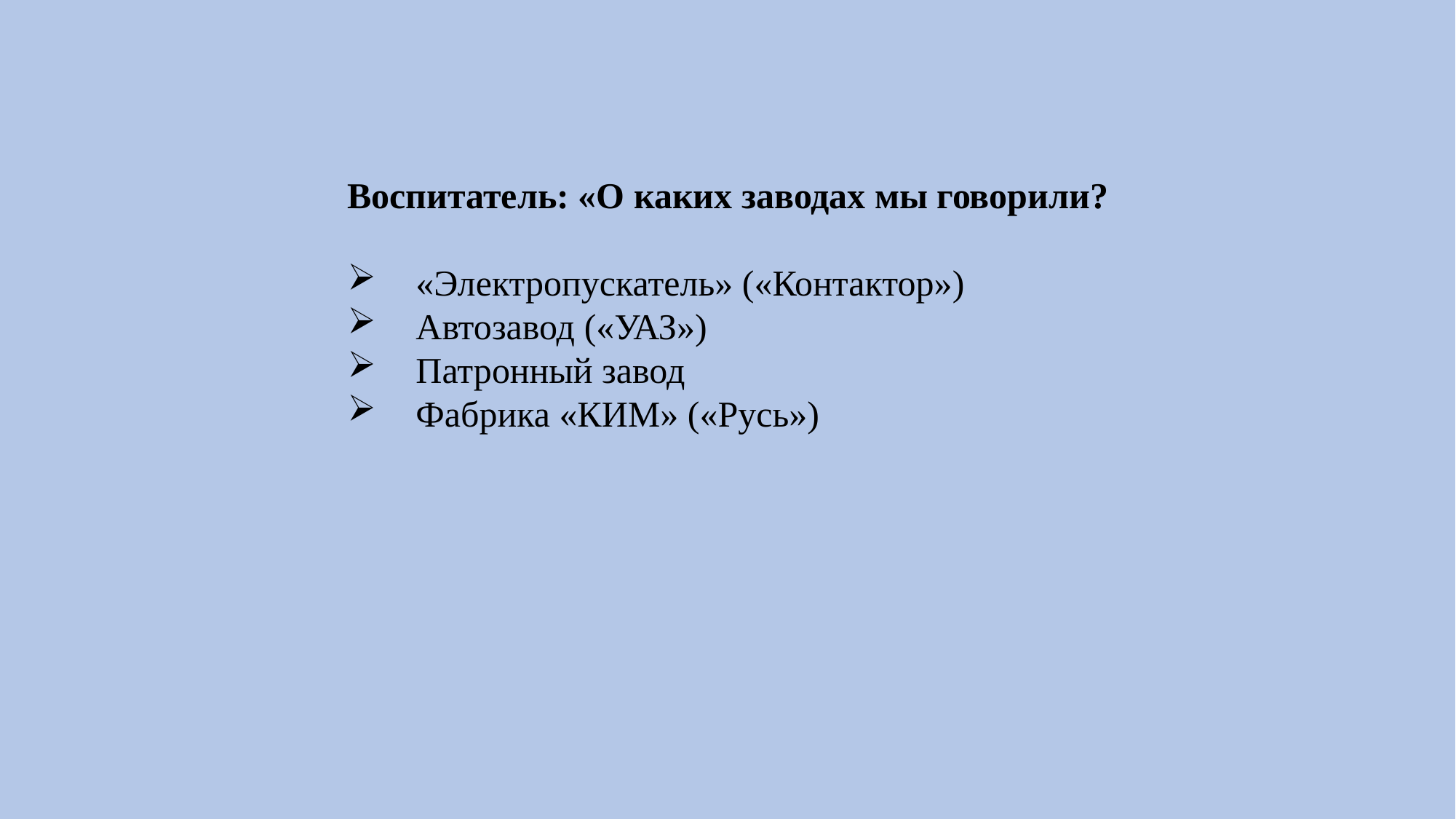

Воспитатель: «О каких заводах мы говорили?

«Электропускатель» («Контактор»)
Автозавод («УАЗ»)
Патронный завод
Фабрика «КИМ» («Русь»)